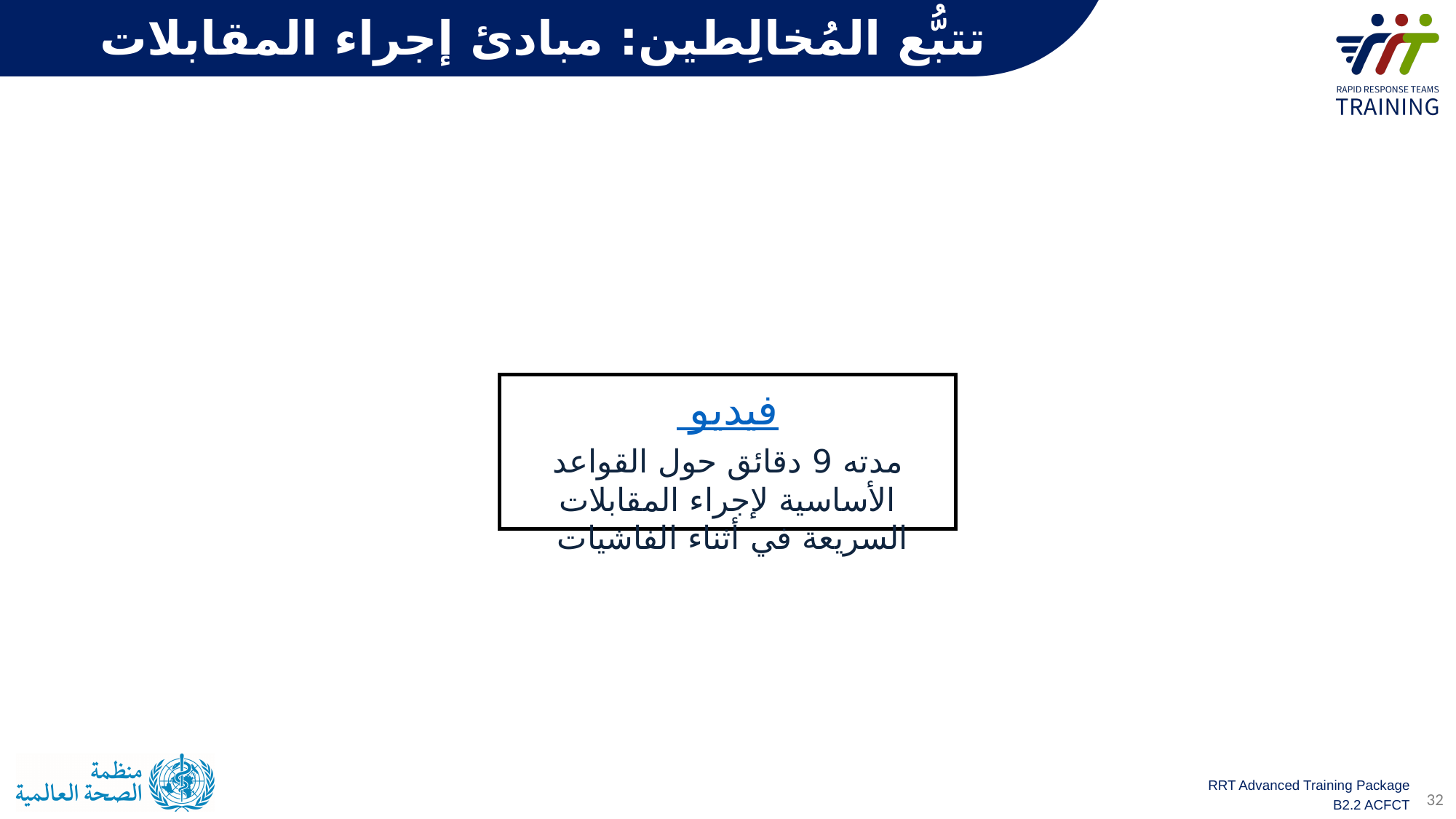

تتبُّع المُخالِطين: مبادئ إجراء المقابلات

فيديو
مدته 9 دقائق حول القواعد الأساسية لإجراء المقابلات السريعة في أثناء الفاشيات